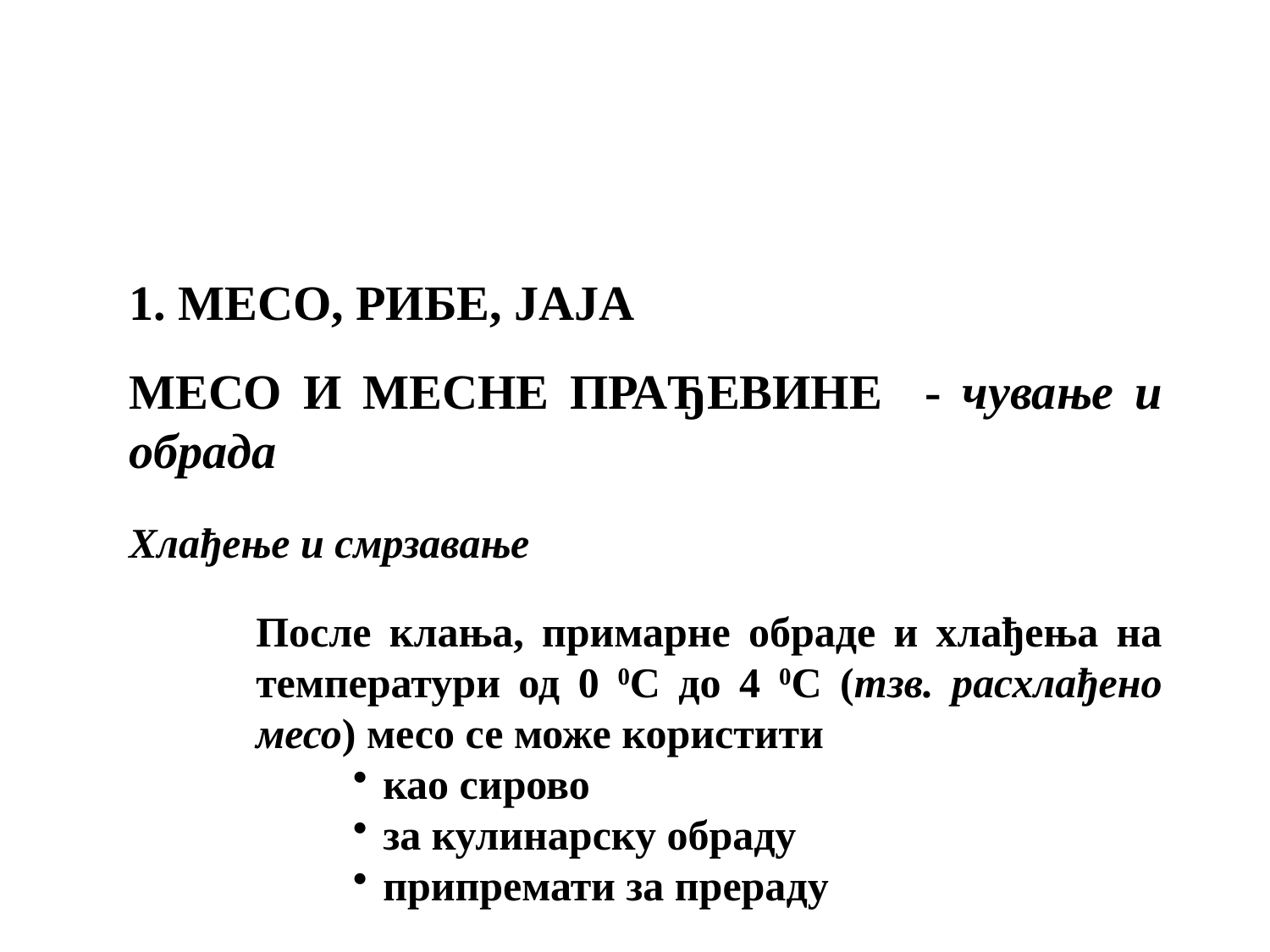

1. МЕСО, РИБЕ, ЈАЈА

МЕСО И МЕСНЕ ПРАЂЕВИНЕ  - чување и обрада

Хлађење и смрзавање

После клања, примарне обраде и хлађења на температури од 0 0С до 4 0С (тзв. расхлађено месо) месо се може користити
као сирово
за кулинарску обраду
припремати за прераду